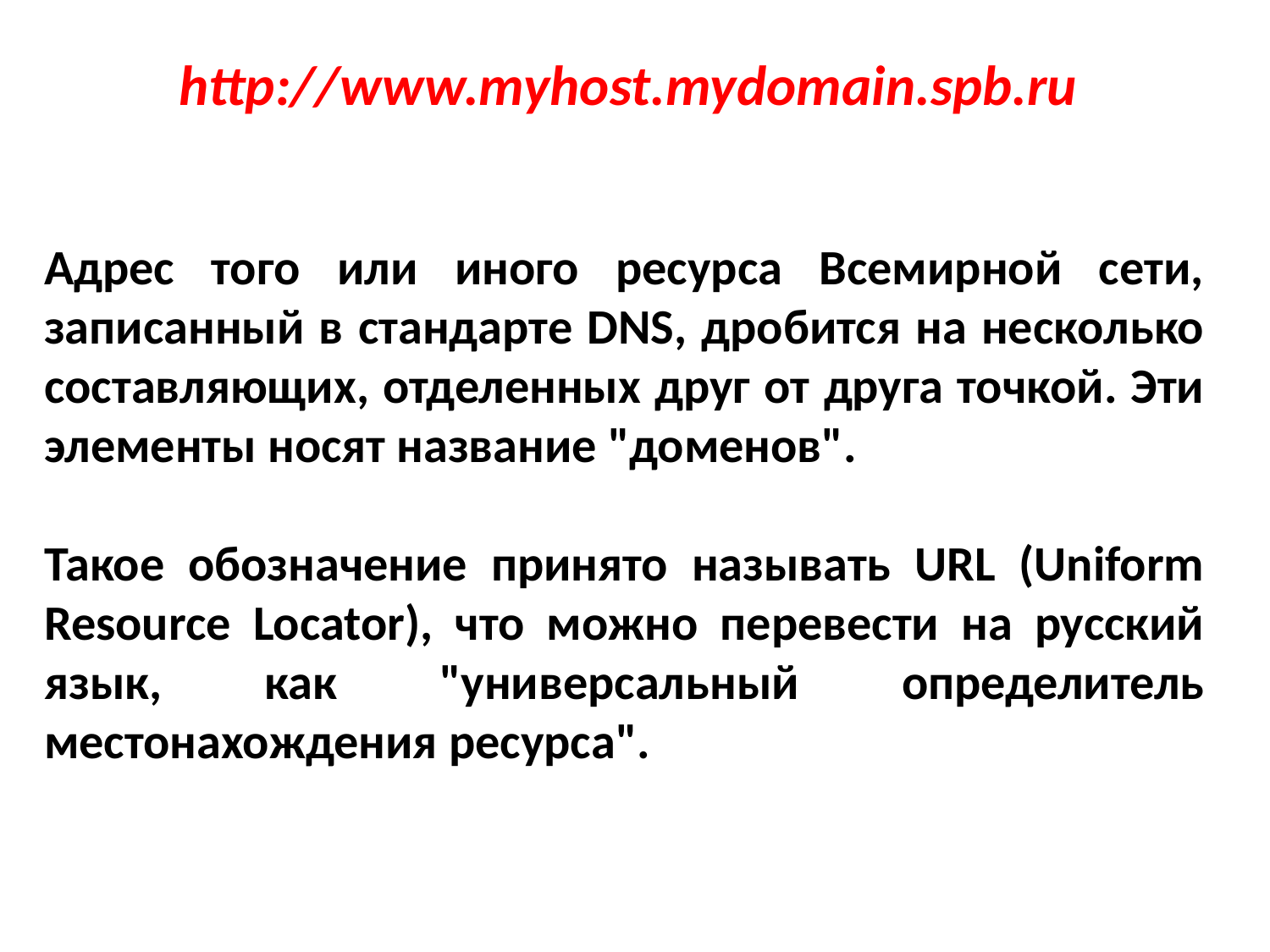

http://www.myhost.mydomain.spb.ru
Адрес того или иного ресурса Всемирной сети, записанный в стандарте DNS, дробится на несколько составляющих, отделенных друг от друга точкой. Эти элементы носят название "доменов".

Такое обозначение принято называть URL (Uniform Resource Locator), что можно перевести на русский язык, как "универсальный определитель местонахождения ресурса".